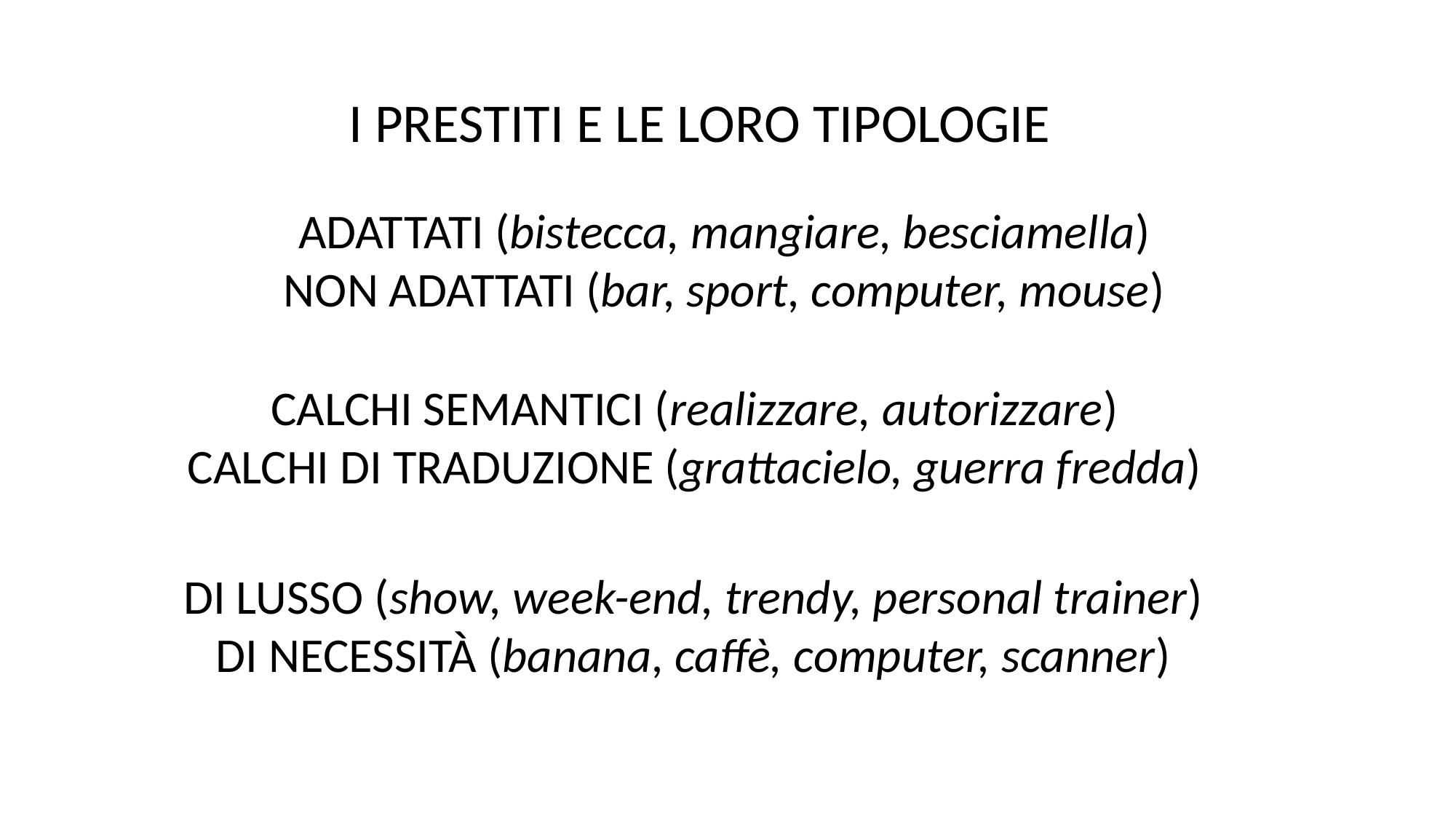

I PRESTITI E LE LORO TIPOLOGIE
ADATTATI (bistecca, mangiare, besciamella)
NON ADATTATI (bar, sport, computer, mouse)
CALCHI SEMANTICI (realizzare, autorizzare)
CALCHI DI TRADUZIONE (grattacielo, guerra fredda)
DI LUSSO (show, week-end, trendy, personal trainer)
DI NECESSITÀ (banana, caffè, computer, scanner)